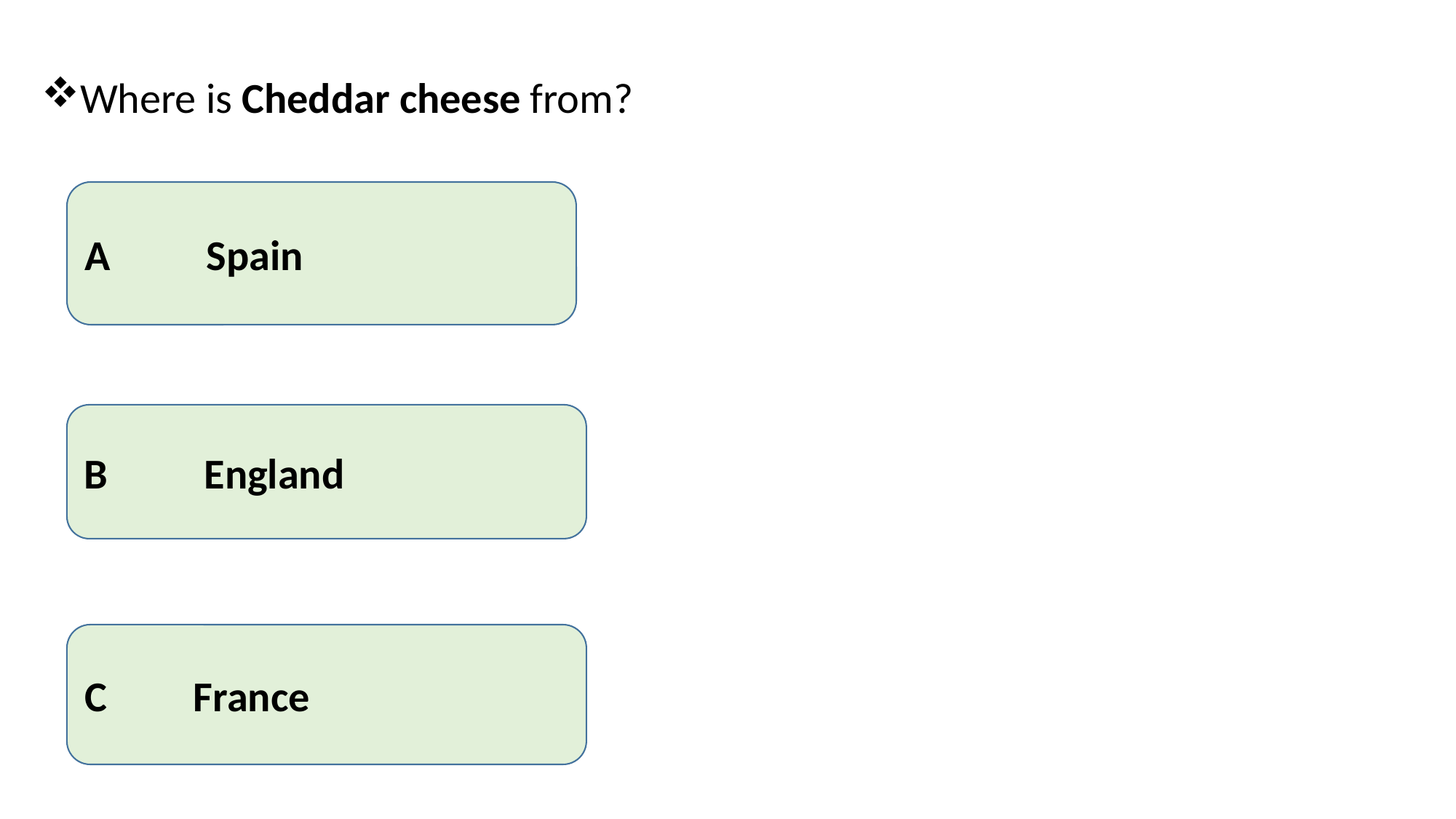

#
Where is Cheddar cheese from?

A          Spain
B          England
C         France